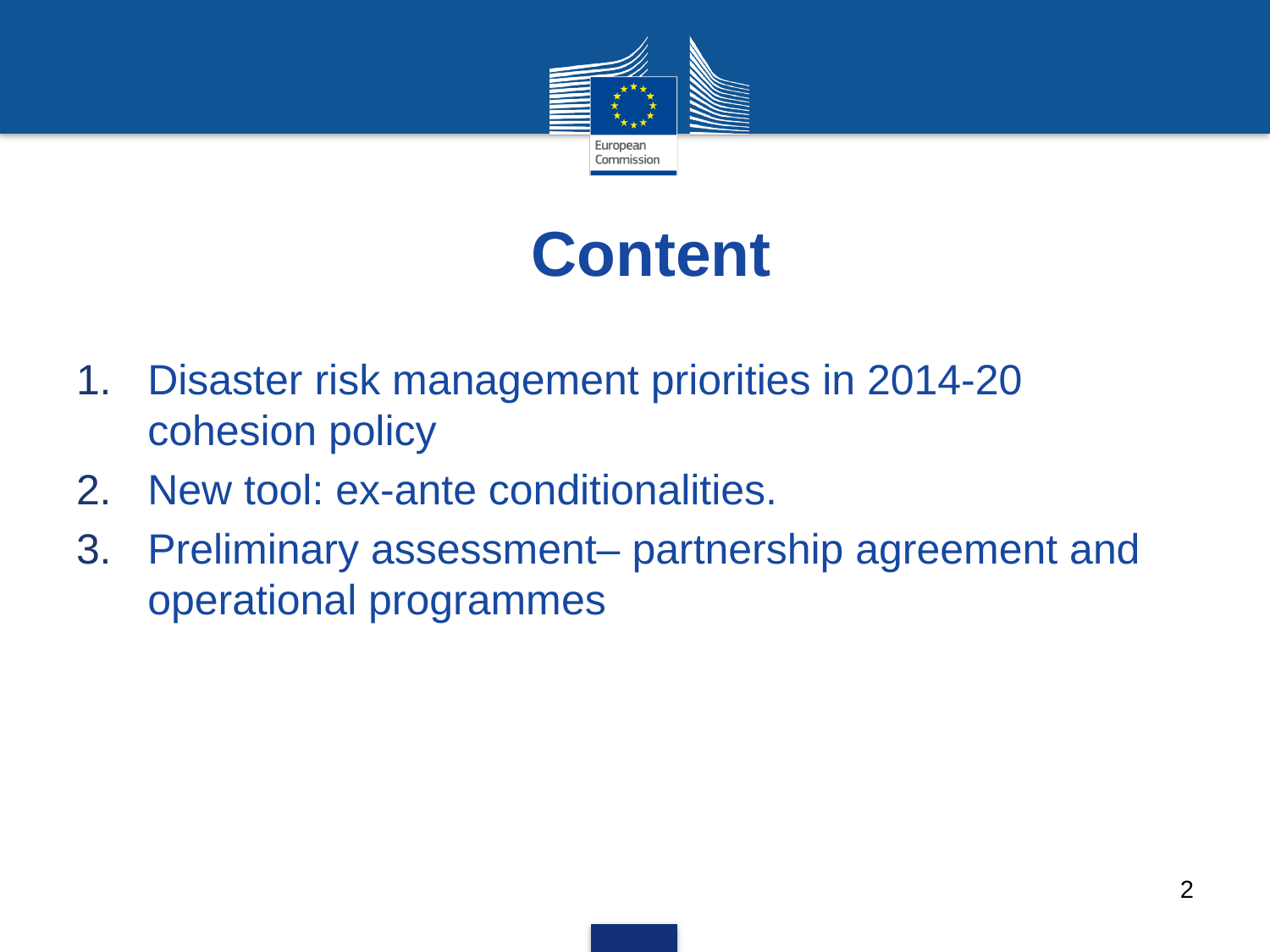

# Content
Disaster risk management priorities in 2014-20 cohesion policy
New tool: ex-ante conditionalities.
Preliminary assessment– partnership agreement and operational programmes
2